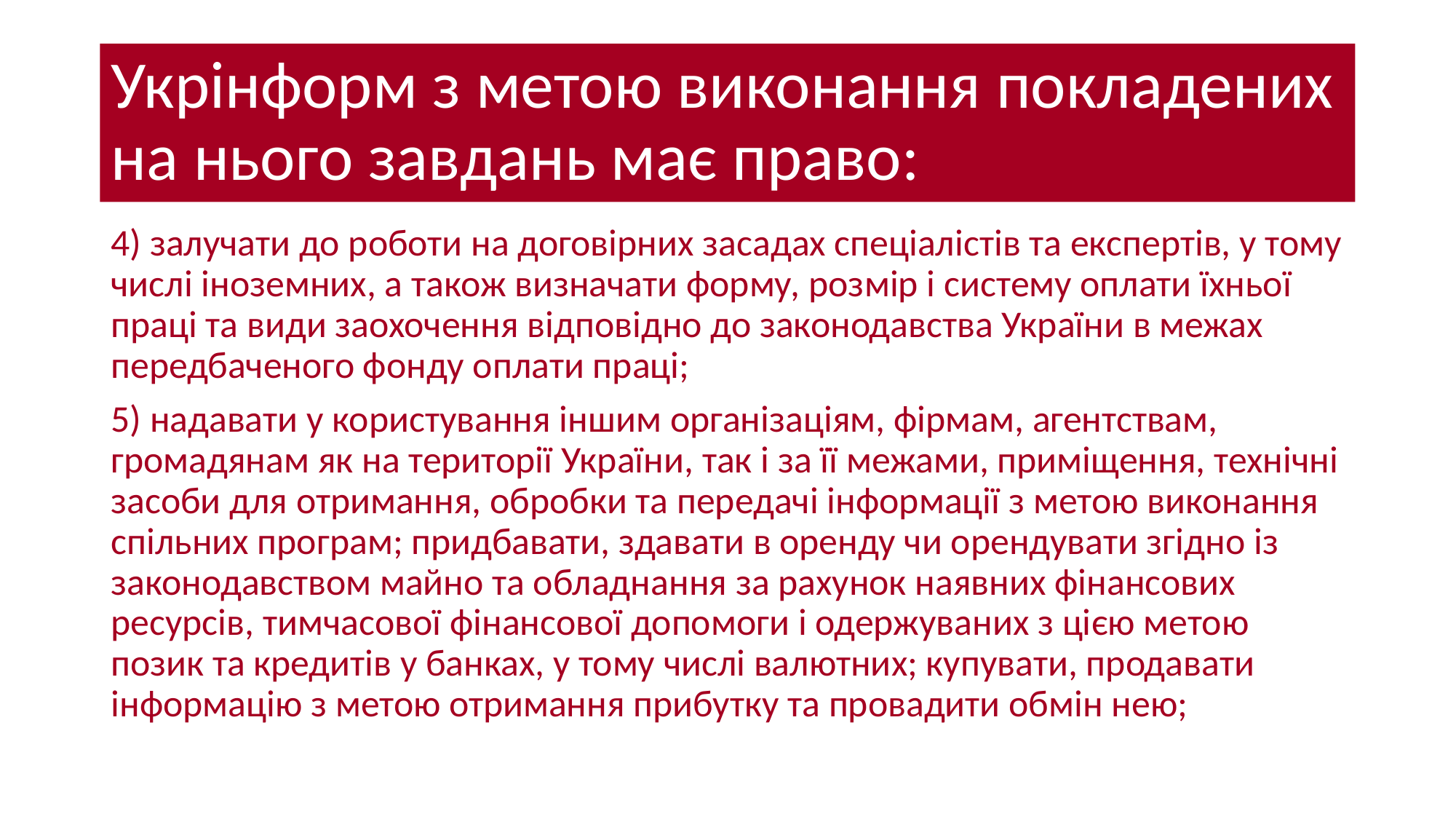

# Укрінформ з метою виконання покладених на нього завдань має право:
4) залучати до роботи на договірних засадах спеціалістів та експертів, у тому числі іноземних, а також визначати форму, розмір і систему оплати їхньої праці та види заохочення відповідно до законодавства України в межах передбаченого фонду оплати праці;
5) надавати у користування іншим організаціям, фірмам, агентствам, громадянам як на території України, так і за її межами, приміщення, технічні засоби для отримання, обробки та передачі інформації з метою виконання спільних програм; придбавати, здавати в оренду чи орендувати згідно із законодавством майно та обладнання за рахунок наявних фінансових ресурсів, тимчасової фінансової допомоги і одержуваних з цією метою позик та кредитів у банках, у тому числі валютних; купувати, продавати інформацію з метою отримання прибутку та провадити обмін нею;